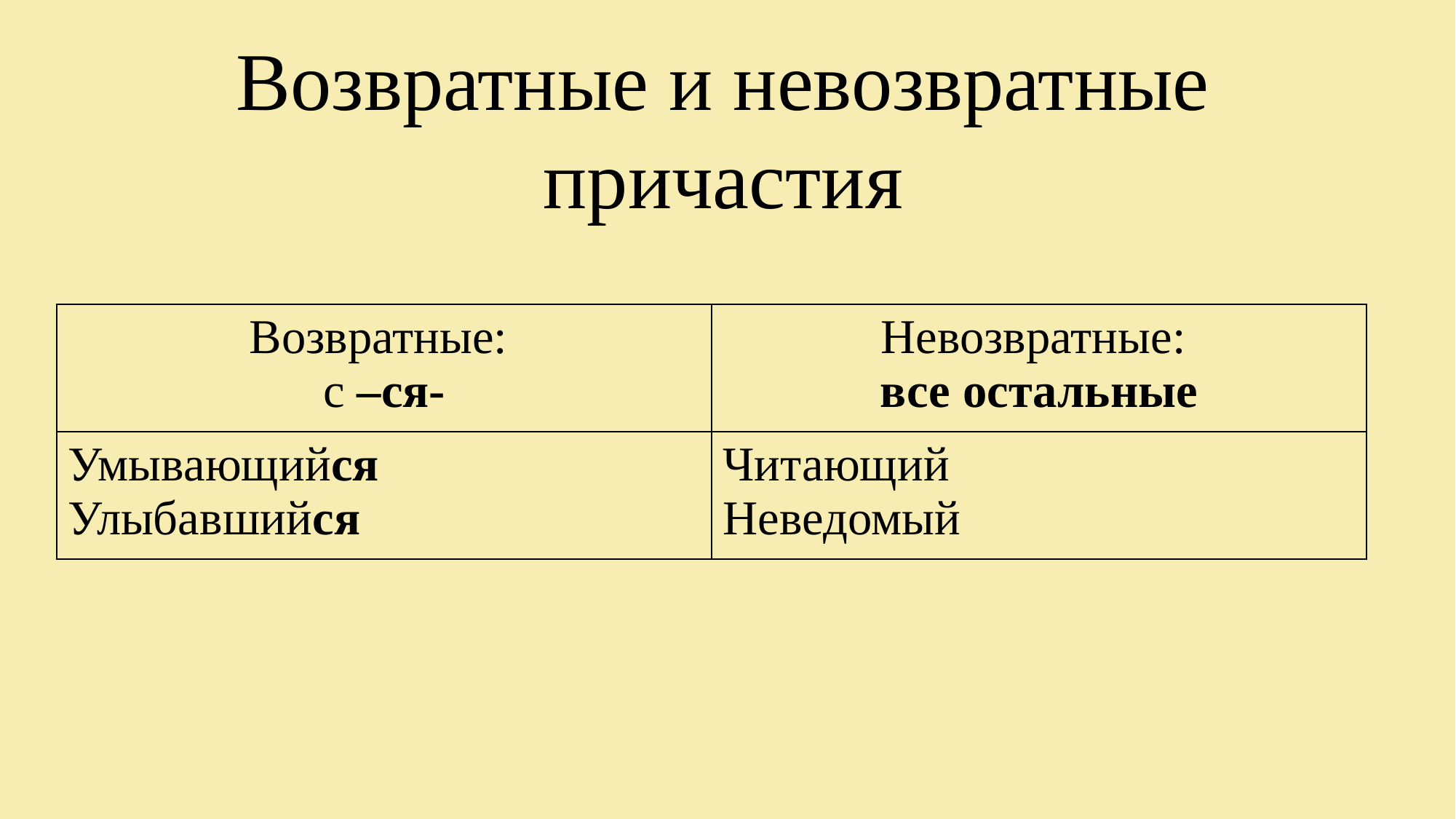

Возвратные и невозвратные причастия
| Возвратные: с –ся- | Невозвратные: все остальные |
| --- | --- |
| Умывающийся Улыбавшийся | Читающий Неведомый |